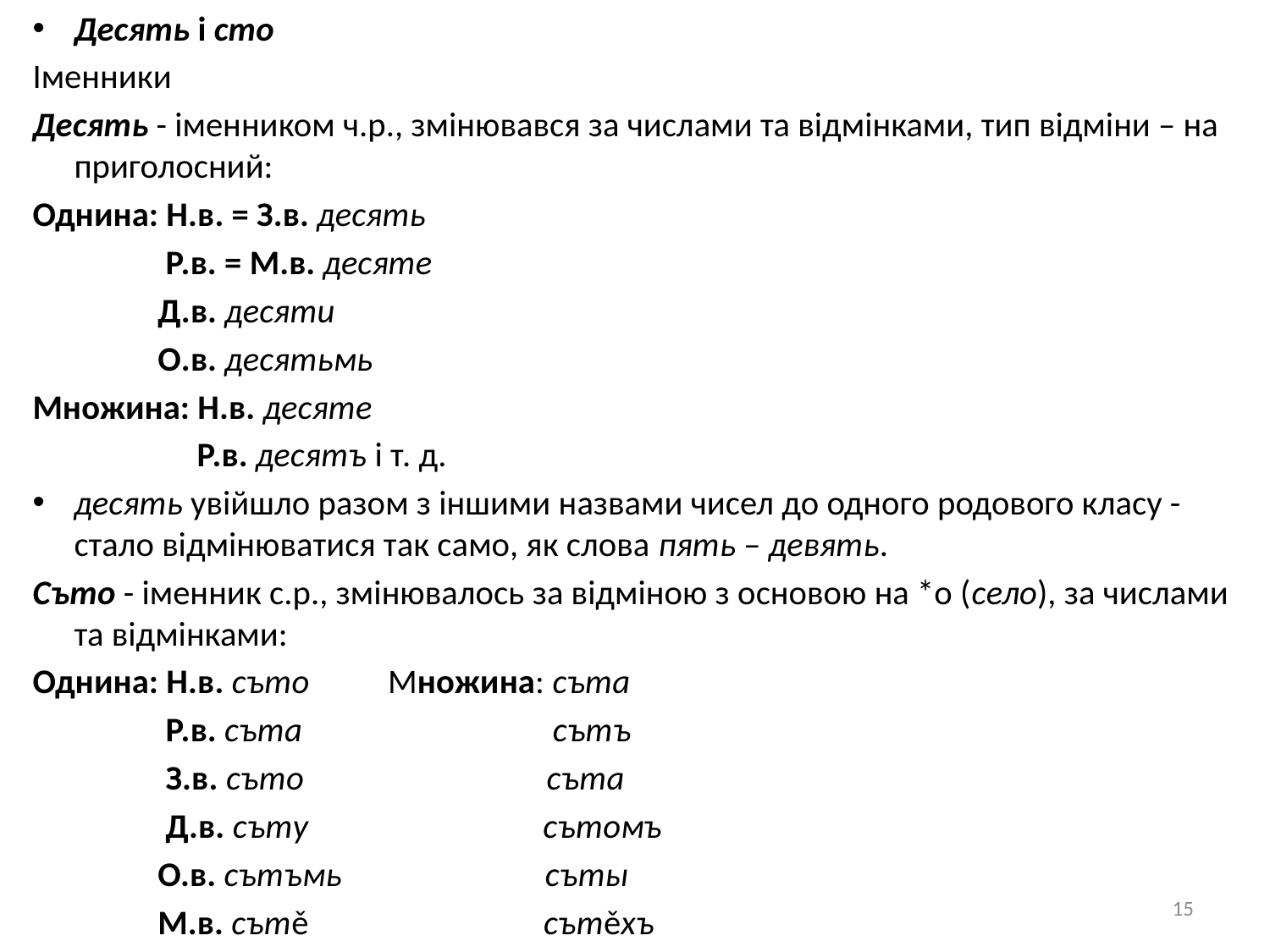

Десять і сто
Іменники
Десять - іменником ч.р., змінювався за числами та відмінками, тип відміни – на приголосний:
Однина: Н.в. = З.в. десять
                 Р.в. = М.в. десяте
                Д.в. десяти
                О.в. десятьмь
Множина: Н.в. десяте
                     Р.в. десятъ і т. д.
десять увійшло разом з іншими назвами чисел до одного родового класу - стало відмінюватися так само, як слова пять – девять.
Съто - іменник с.р., змінювалось за відміною з основою на *о (село), за числами та відмінками:
Однина: Н.в. съто          Множина: съта
                 Р.в. съта                                сътъ
                 З.в. съто                               съта
                 Д.в. съту                              сътомъ
                О.в. сътъмь                          съты
                М.в. сътě                              сътěхъ

15